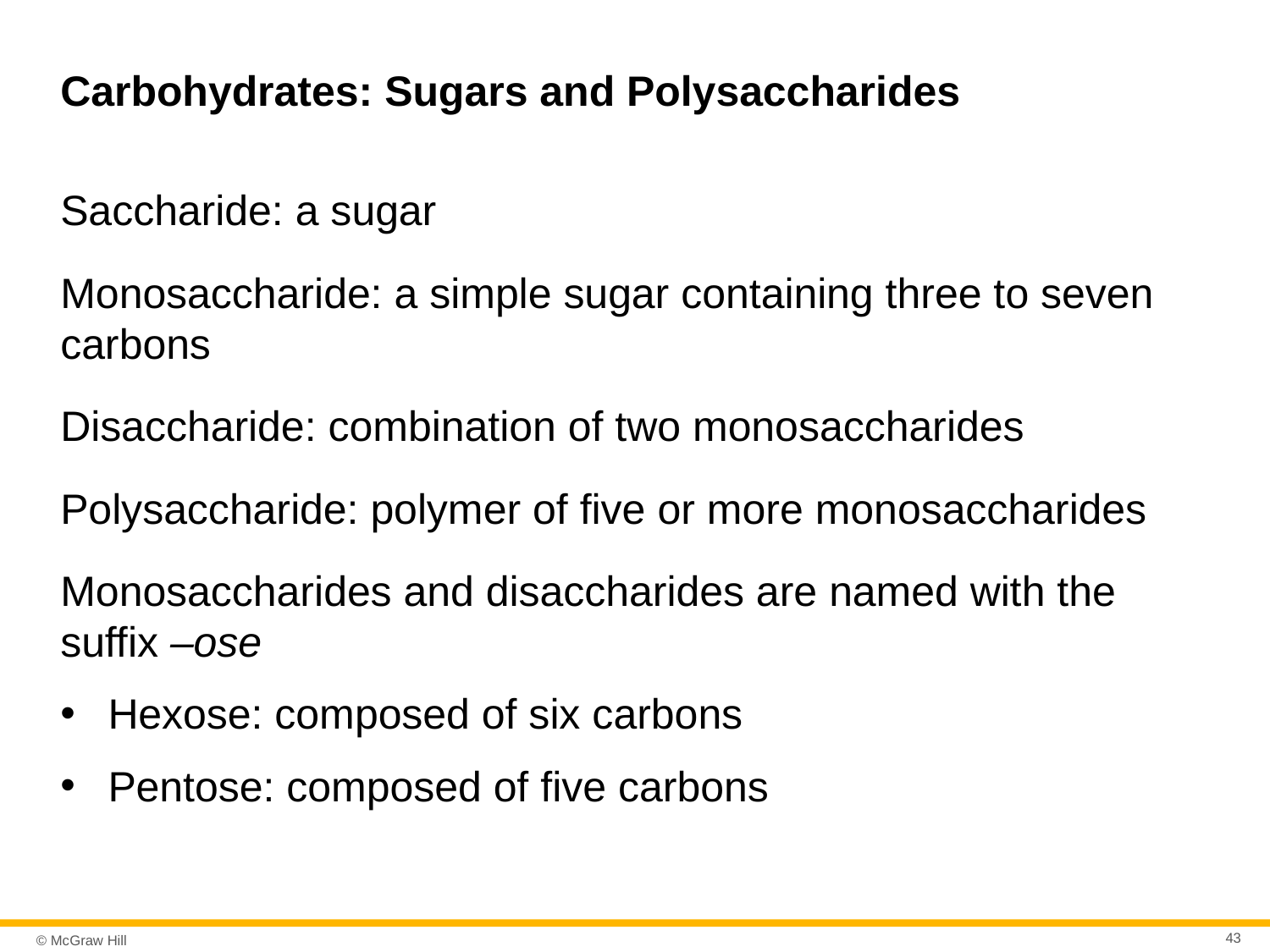

# Carbohydrates: Sugars and Polysaccharides
Saccharide: a sugar
Monosaccharide: a simple sugar containing three to seven carbons
Disaccharide: combination of two monosaccharides
Polysaccharide: polymer of five or more monosaccharides
Monosaccharides and disaccharides are named with the suffix –ose
Hexose: composed of six carbons
Pentose: composed of five carbons